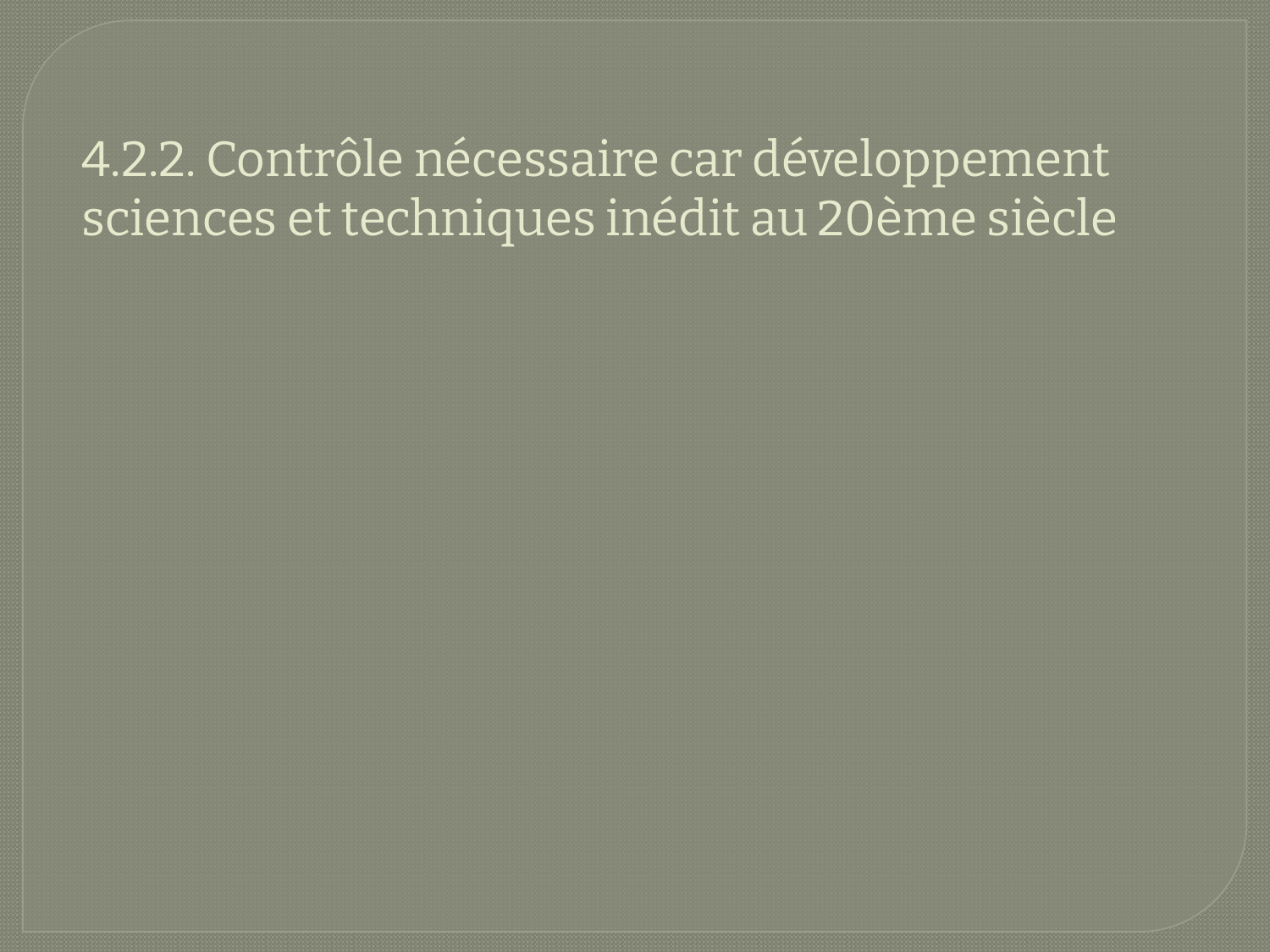

4.2.2. Contrôle nécessaire car développement sciences et techniques inédit au 20ème siècle